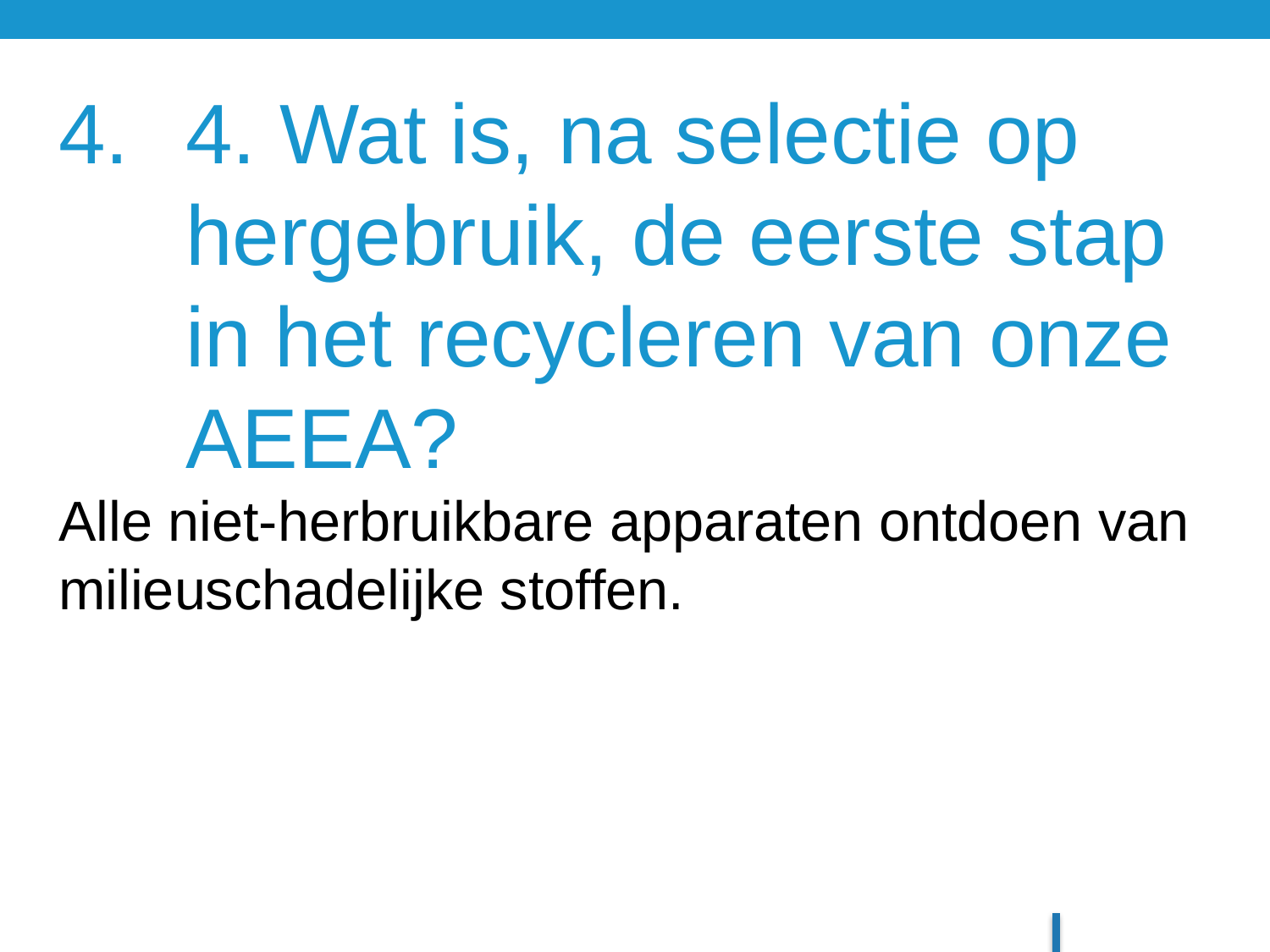

4. Wat is, na selectie op hergebruik, de eerste stap in het recycleren van onze AEEA?
Alle niet-herbruikbare apparaten ontdoen van milieuschadelijke stoffen.